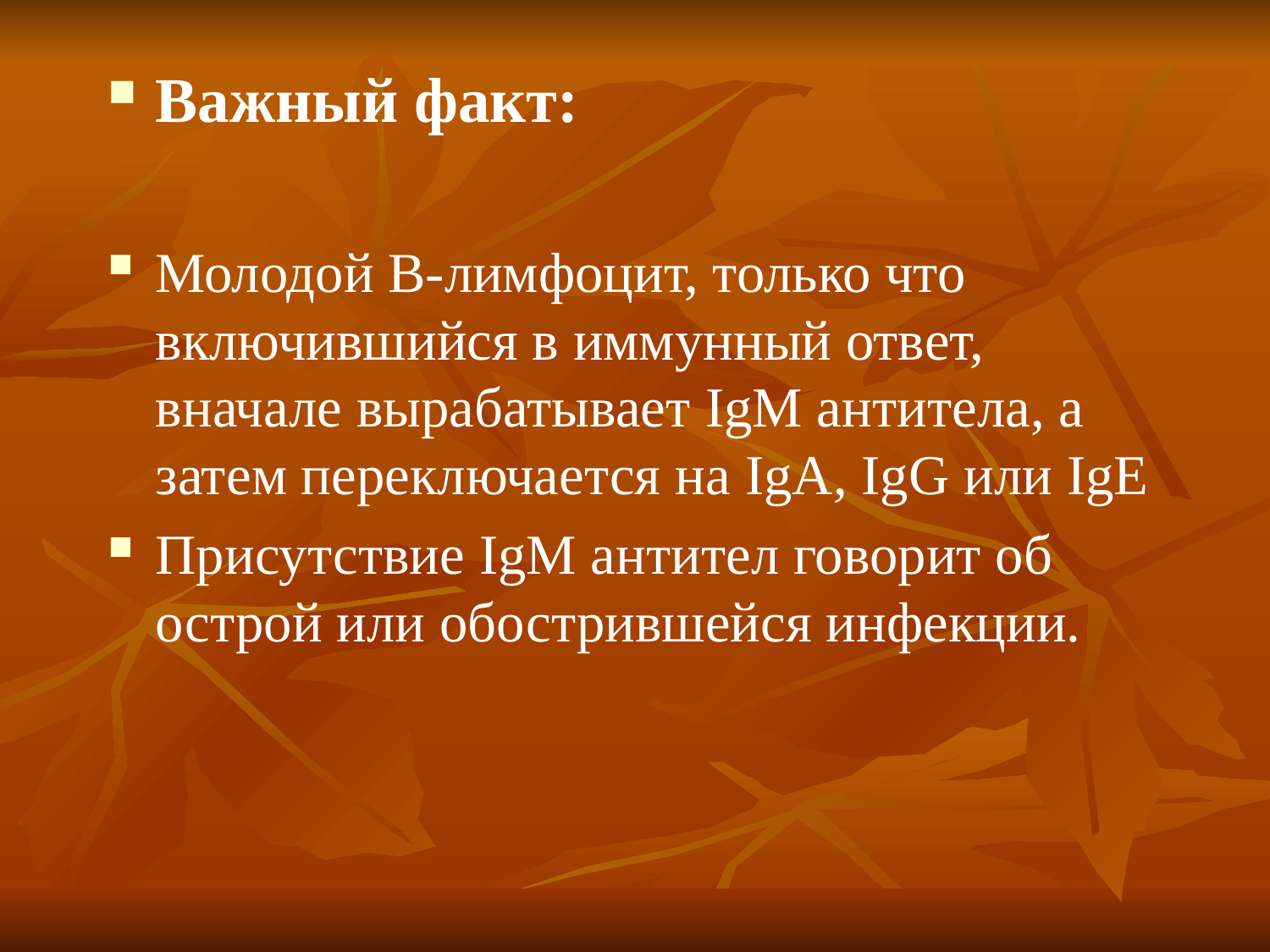

Важный факт:

Молодой В-лимфоцит, только что включившийся в иммунный ответ, вначале вырабатывает IgM антитела, а затем переключается на IgA, IgG или IgE
Присутствие IgM антител говорит об острой или обострившейся инфекции.